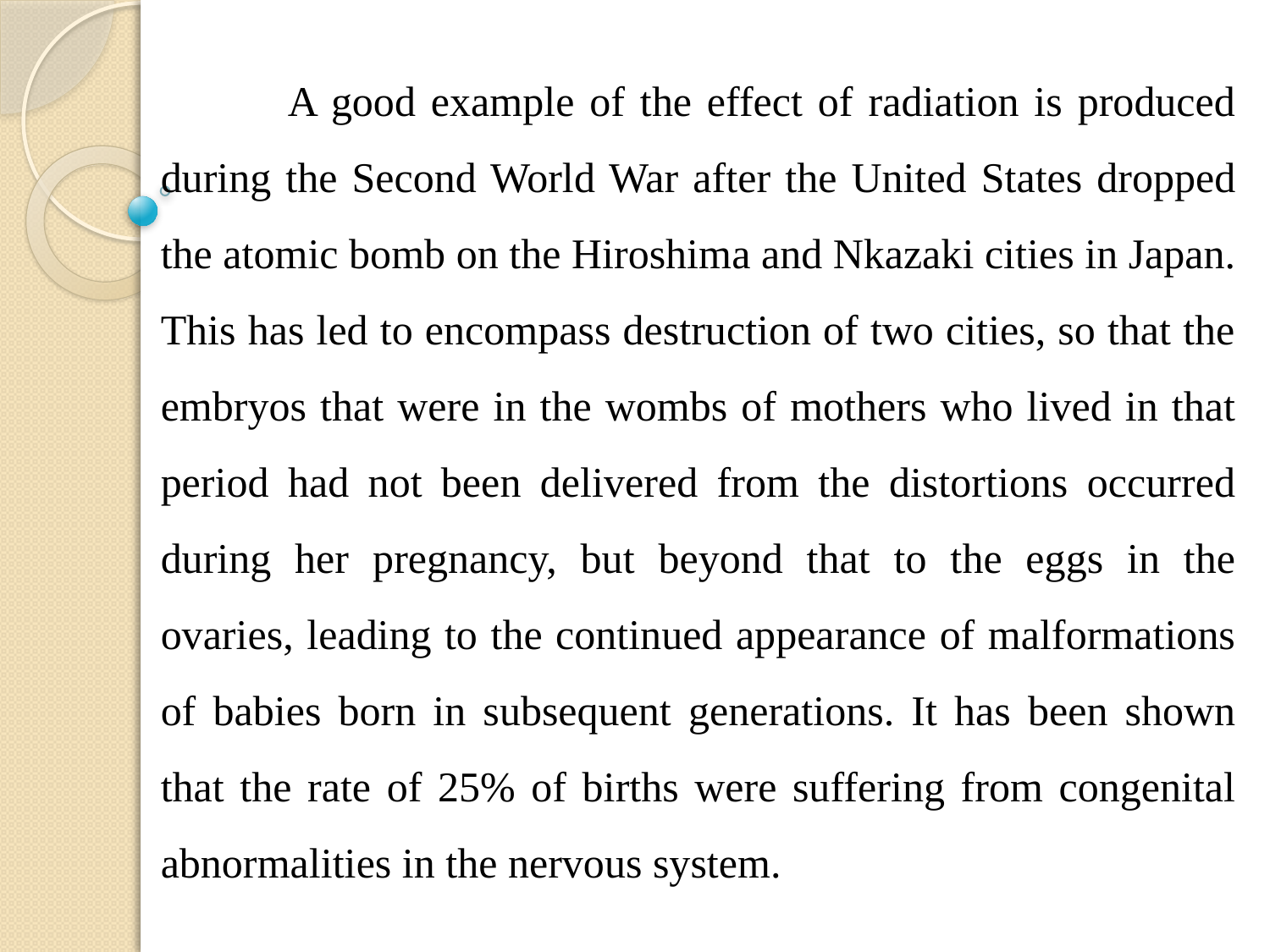

A good example of the effect of radiation is produced during the Second World War after the United States dropped the atomic bomb on the Hiroshima and Nkazaki cities in Japan. This has led to encompass destruction of two cities, so that the embryos that were in the wombs of mothers who lived in that period had not been delivered from the distortions occurred during her pregnancy, but beyond that to the eggs in the ovaries, leading to the continued appearance of malformations of babies born in subsequent generations. It has been shown that the rate of 25% of births were suffering from congenital abnormalities in the nervous system.